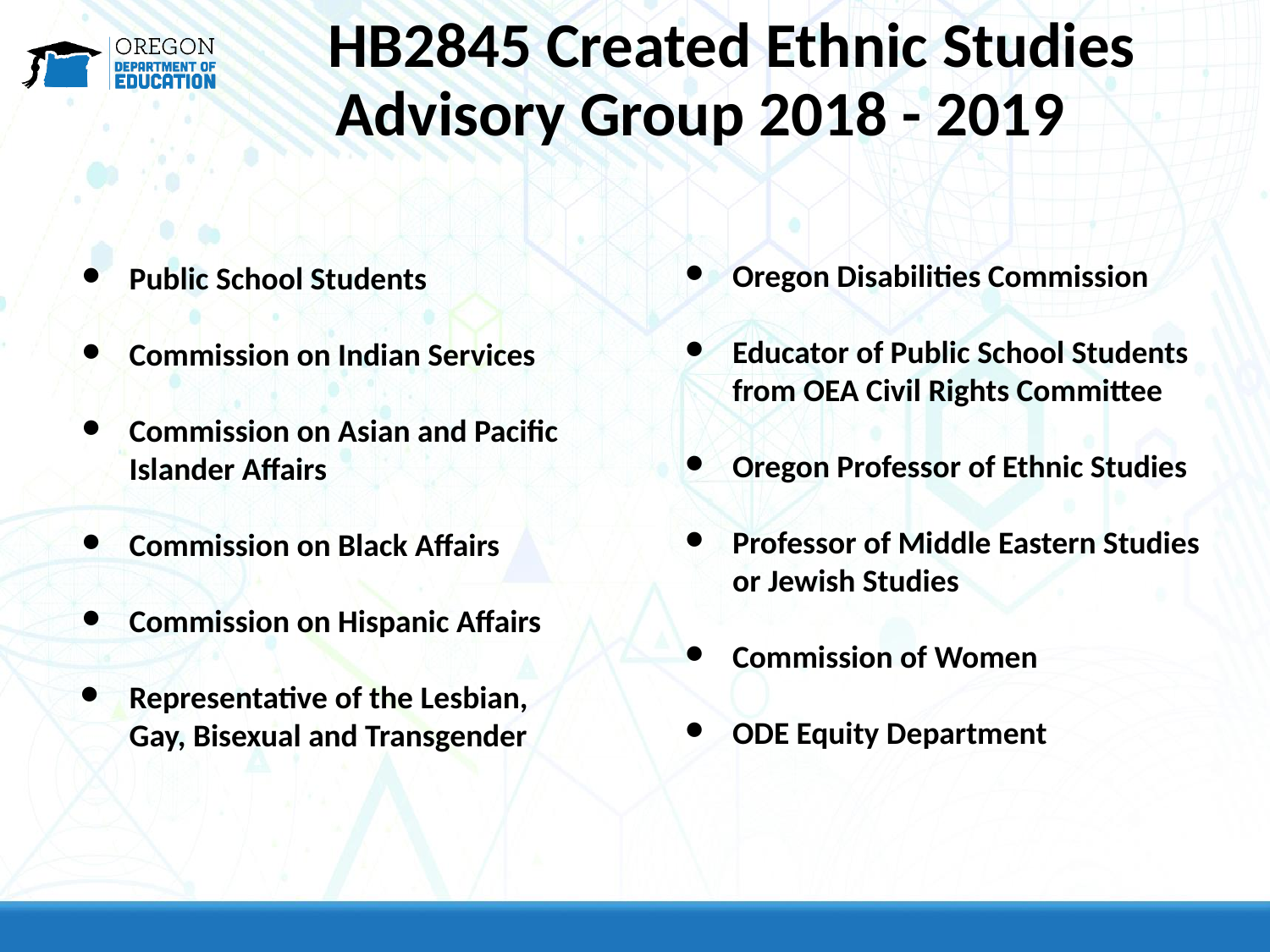

HB2845 Created Ethnic Studies Advisory Group 2018 - 2019

Oregon Disabilities Commission

Educator of Public School Students from OEA Civil Rights Committee

Oregon Professor of Ethnic Studies

Professor of Middle Eastern Studies or Jewish Studies

Commission of Women

ODE Equity Department

Public School Students

Commission on Indian Services

Commission on Asian and Pacific Islander Affairs

Commission on Black Affairs

Commission on Hispanic Affairs

Representative of the Lesbian, Gay, Bisexual and Transgender